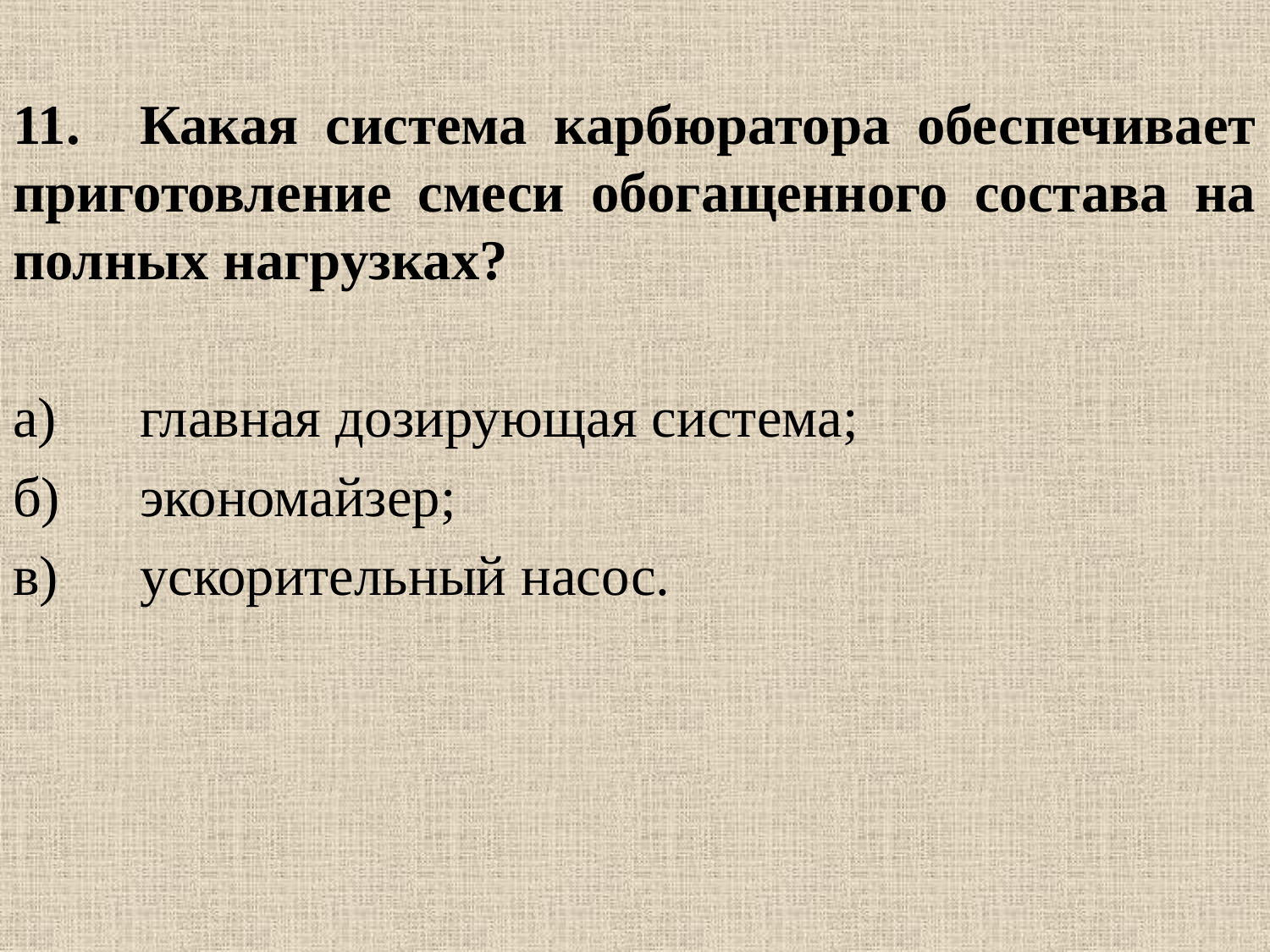

11.	Какая система карбюратора обеспечивает приготовление смеси обогащенного состава на полных нагрузках?

а)	главная дозирующая система;
б)	экономайзер;
в)	ускорительный насос.